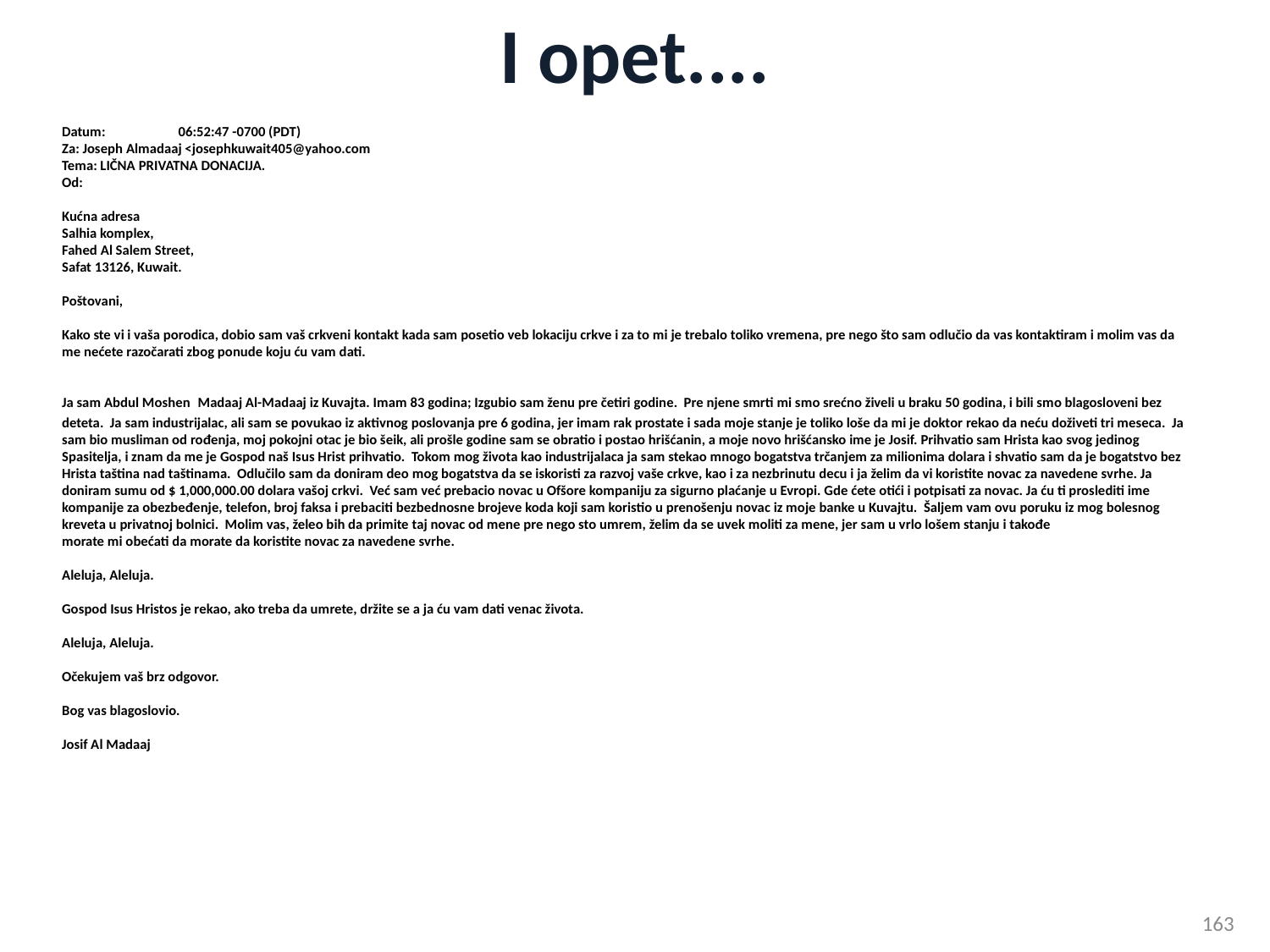

# I opet....
Datum:                       06:52:47 -0700 (PDT)
Za: Joseph Almadaaj <josephkuwait405@yahoo.com
Tema: LIČNA PRIVATNA DONACIJA.
Od:

Kućna adresa
Salhia komplex,
Fahed Al Salem Street,
Safat 13126, Kuwait.

Poštovani,

Kako ste vi i vaša porodica, dobio sam vaš crkveni kontakt kada sam posetio veb lokaciju crkve i za to mi je trebalo toliko vremena, pre nego što sam odlučio da vas kontaktiram i molim vas da me nećete razočarati zbog ponude koju ću vam dati.

Ja sam Abdul Moshen Madaaj Al-Madaaj iz Kuvajta. Imam 83 godina; Izgubio sam ženu pre četiri godine.  Pre njene smrti mi smo srećno živeli u braku 50 godina, i bili smo blagosloveni bez deteta.  Ja sam industrijalac, ali sam se povukao iz aktivnog poslovanja pre 6 godina, jer imam rak prostate i sada moje stanje je toliko loše da mi je doktor rekao da neću doživeti tri meseca.  Ja sam bio musliman od rođenja, moj pokojni otac je bio šeik, ali prošle godine sam se obratio i postao hrišćanin, a moje novo hrišćansko ime je Josif. Prihvatio sam Hrista kao svog jedinog Spasitelja, i znam da me je Gospod naš Isus Hrist prihvatio.  Tokom mog života kao industrijalaca ja sam stekao mnogo bogatstva trčanjem za milionima dolara i shvatio sam da je bogatstvo bez Hrista taština nad taštinama.  Odlučilo sam da doniram deo mog bogatstva da se iskoristi za razvoj vaše crkve, kao i za nezbrinutu decu i ja želim da vi koristite novac za navedene svrhe. Ja doniram sumu od $ 1,000,000.00 dolara vašoj crkvi.  Već sam već prebacio novac u Ofšore kompaniju za sigurno plaćanje u Evropi. Gde ćete otići i potpisati za novac. Ja ću ti proslediti ime kompanije za obezbeđenje, telefon, broj faksa i prebaciti bezbednosne brojeve koda koji sam koristio u prenošenju novac iz moje banke u Kuvajtu.  Šaljem vam ovu poruku iz mog bolesnog kreveta u privatnoj bolnici.  Molim vas, želeo bih da primite taj novac od mene pre nego sto umrem, želim da se uvek moliti za mene, jer sam u vrlo lošem stanju i takođe
morate mi obećati da morate da koristite novac za navedene svrhe.

Aleluja, Aleluja.

Gospod Isus Hristos je rekao, ako treba da umrete, držite se a ja ću vam dati venac života.

Aleluja, Aleluja.

Očekujem vaš brz odgovor.

Bog vas blagoslovio.

Josif Al Madaaj

163